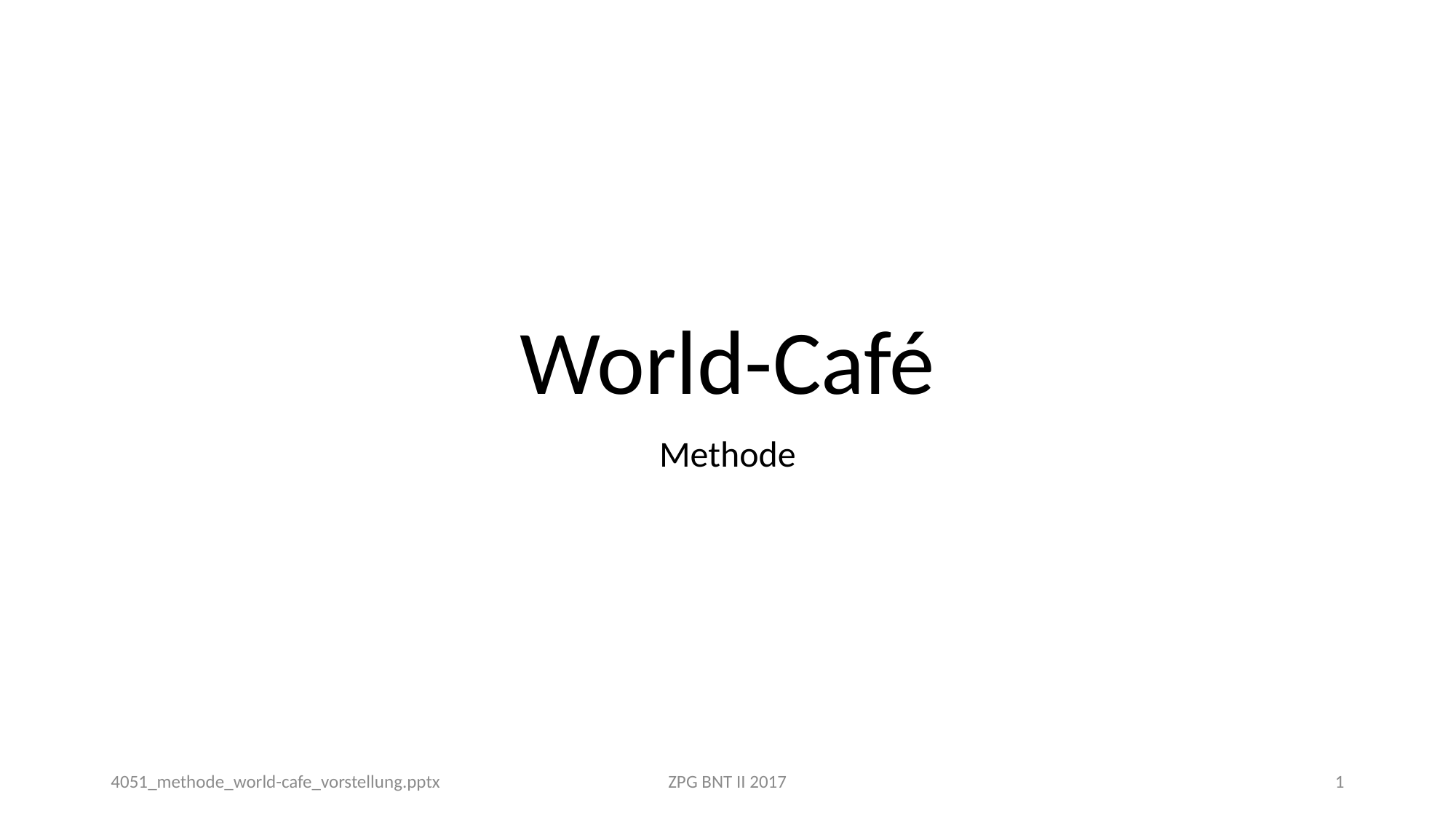

# World-Café
Methode
4051_methode_world-cafe_vorstellung.pptx
ZPG BNT II 2017
1